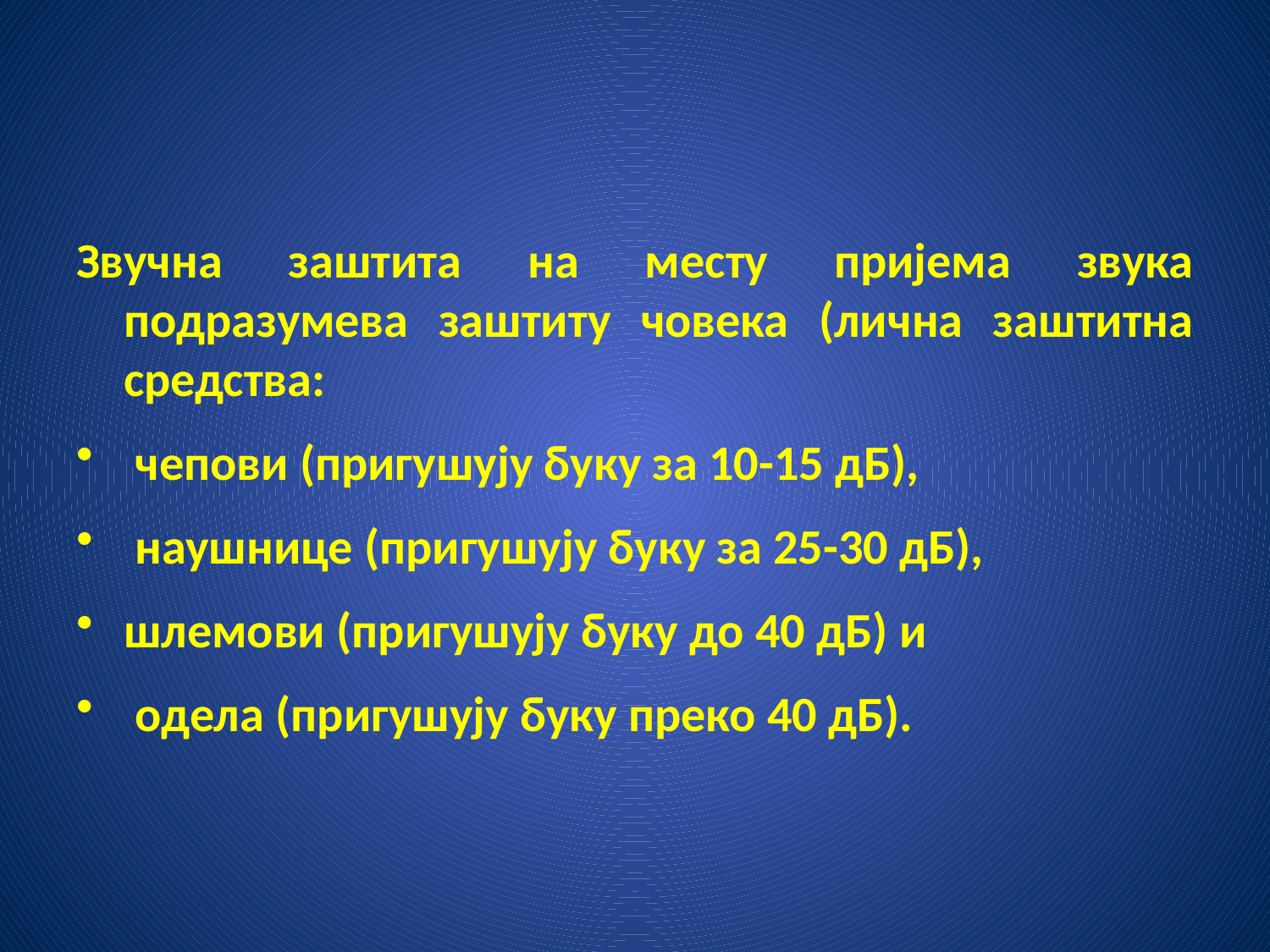

Звучна заштита на месту пријема звука подразумева заштиту човека (лична заштитна средства:
 чепови (пригушују буку за 10-15 дБ),
 наушнице (пригушују буку за 25-30 дБ),
шлемови (пригушују буку до 40 дБ) и
 одела (пригушују буку преко 40 дБ).